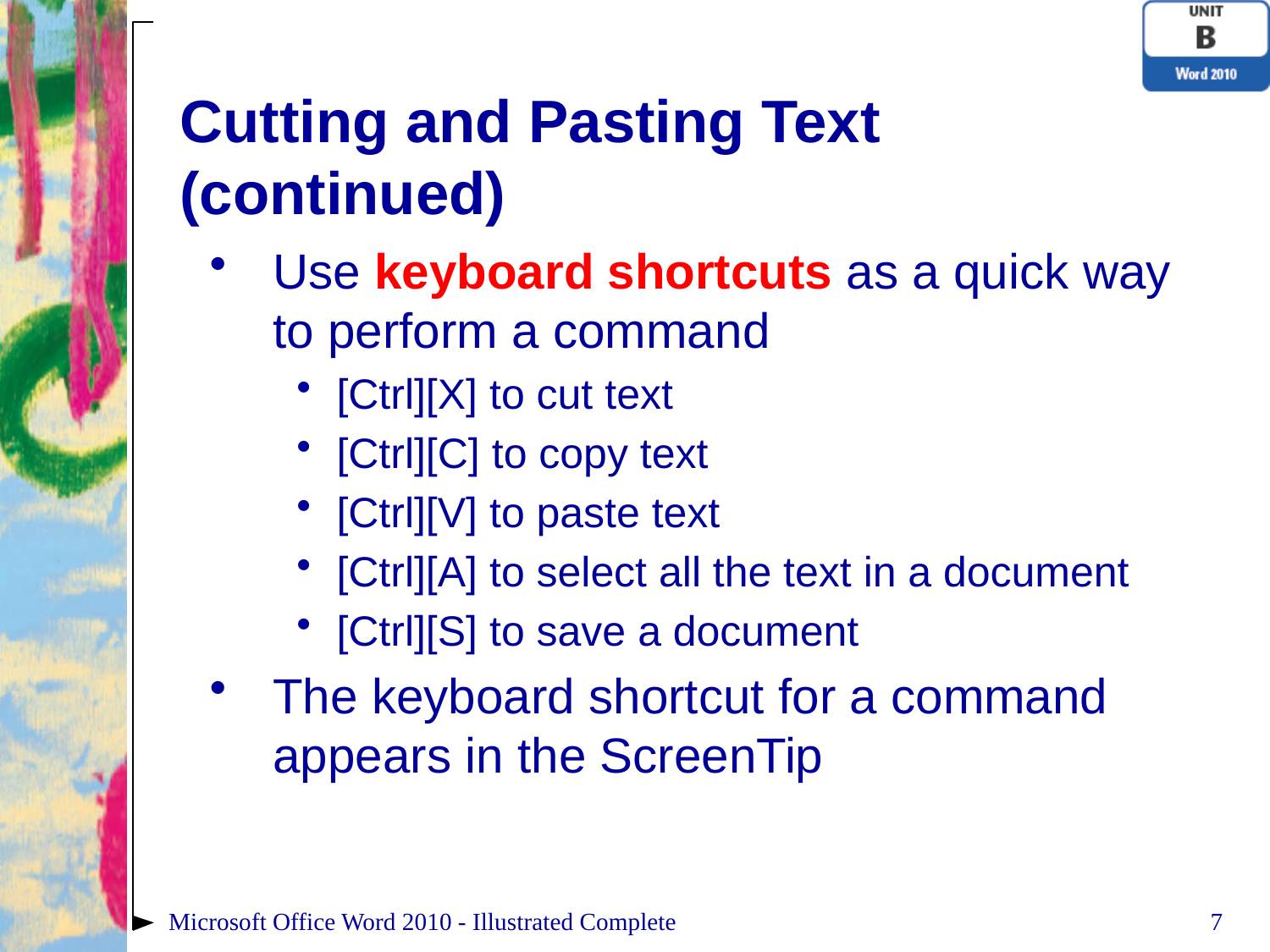

# Cutting and Pasting Text (continued)
Use keyboard shortcuts as a quick way to perform a command
[Ctrl][X] to cut text
[Ctrl][C] to copy text
[Ctrl][V] to paste text
[Ctrl][A] to select all the text in a document
[Ctrl][S] to save a document
The keyboard shortcut for a command appears in the ScreenTip
Microsoft Office Word 2010 - Illustrated Complete
7